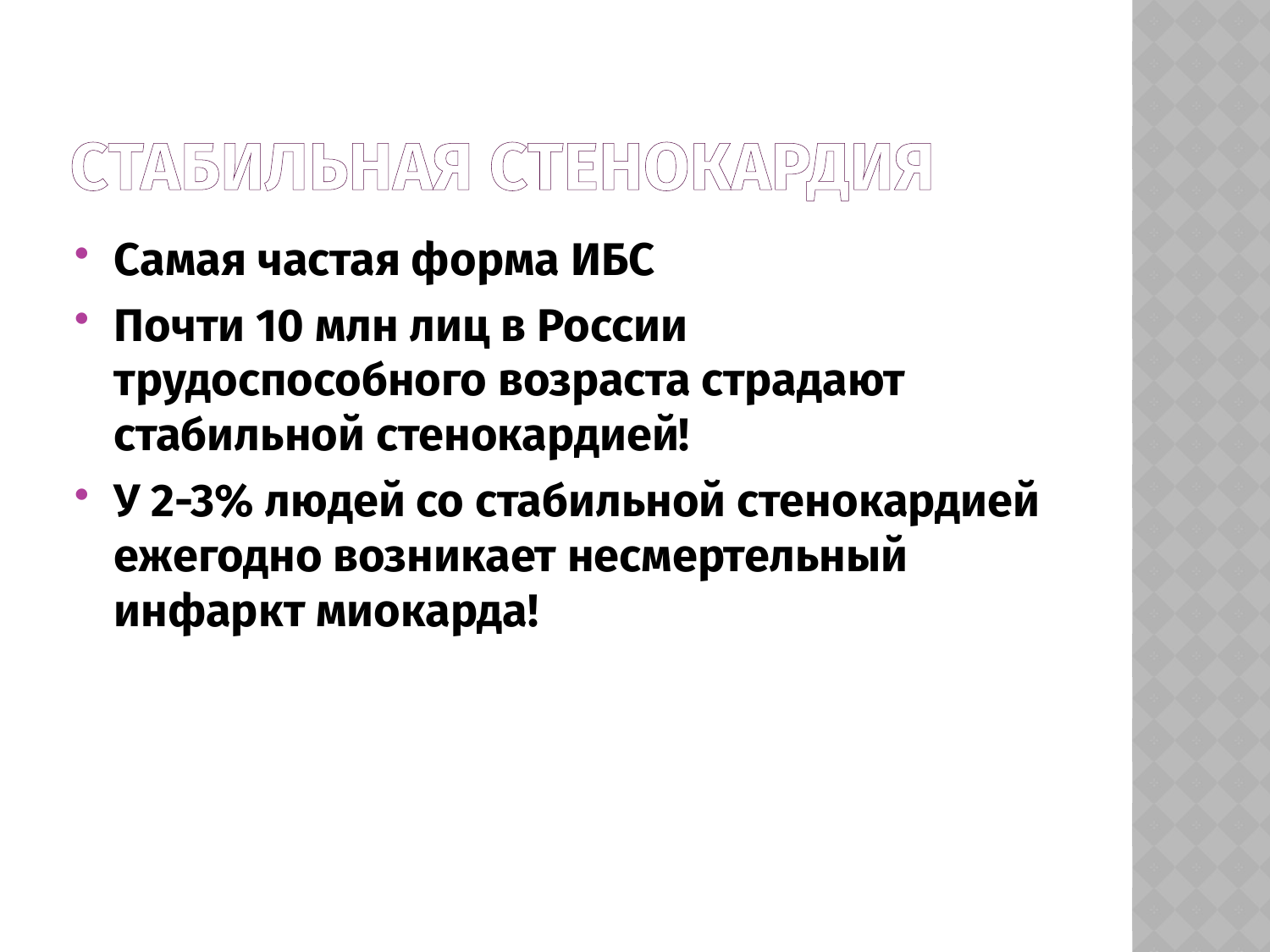

# Стабильная стенокардия
Самая частая форма ИБС
Почти 10 млн лиц в России трудоспособного возраста страдают стабильной стенокардией!
У 2-3% людей со стабильной стенокардией ежегодно возникает несмертельный инфаркт миокарда!